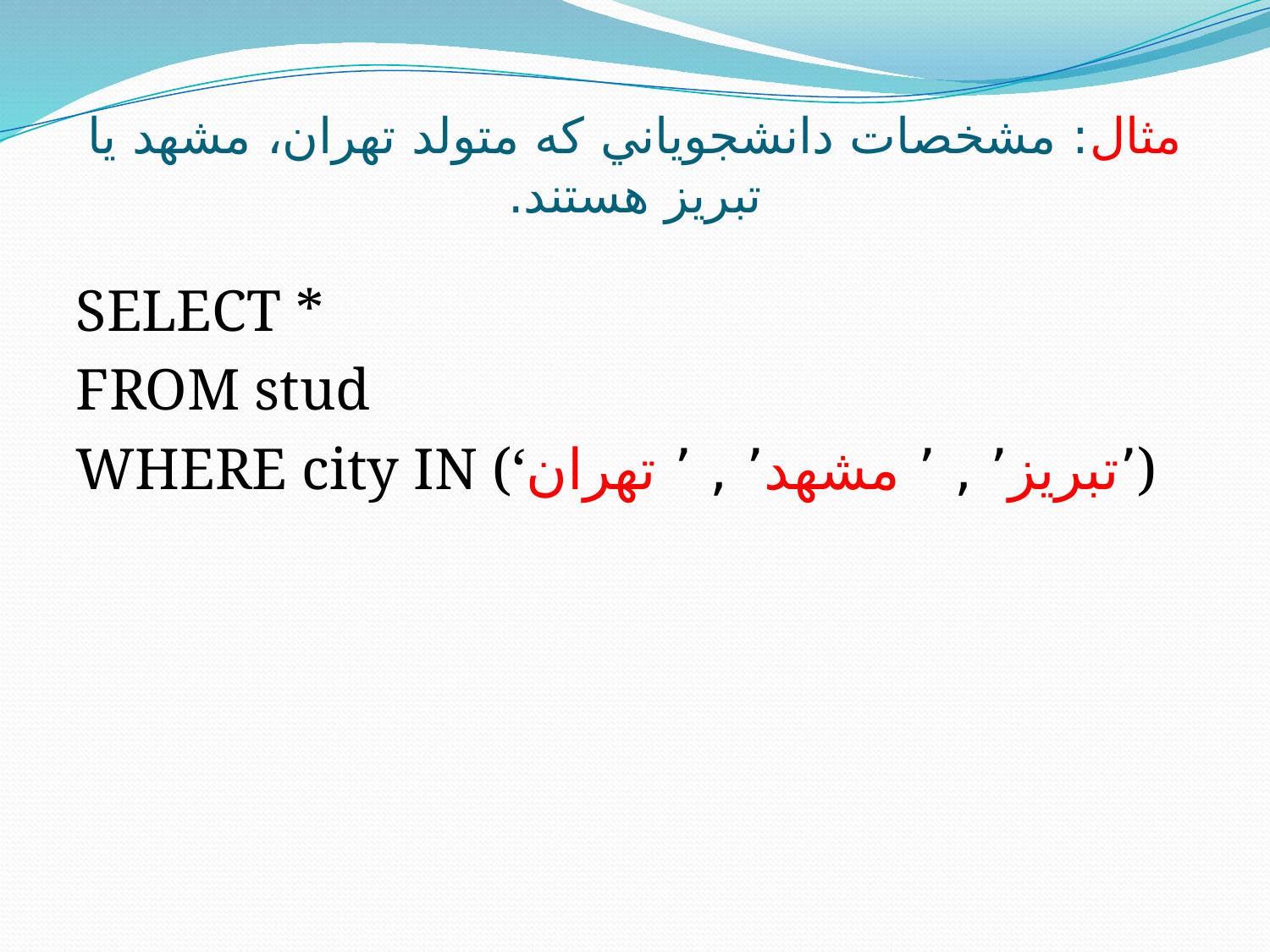

# مثال: مشخصات دانشجوياني که متولد تهران، مشهد يا تبريز هستند.
SELECT *
FROM stud
WHERE city IN (‘تبريز’ , ’ مشهد’ , ’ تهران’)